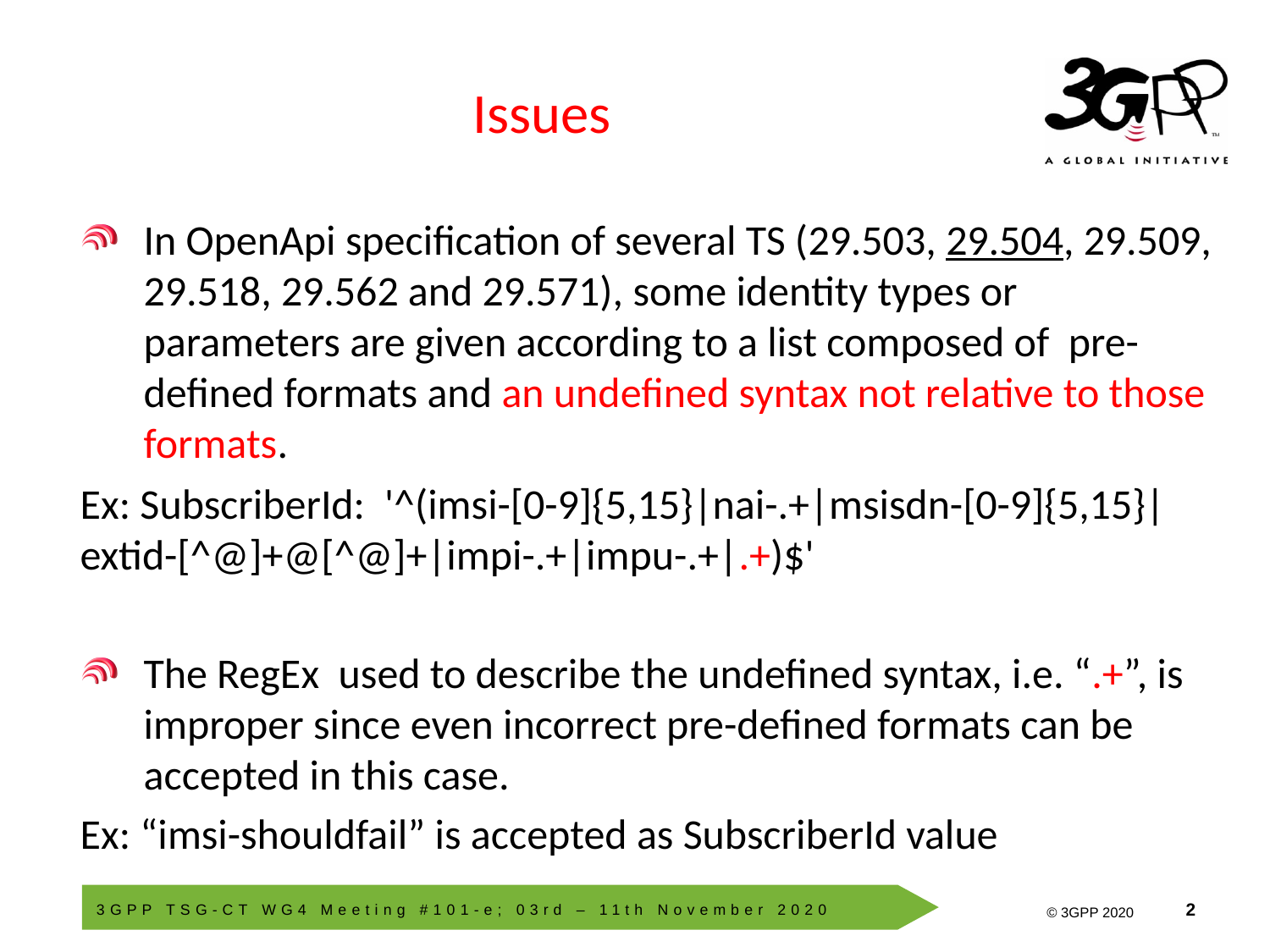

# Issues
In OpenApi specification of several TS (29.503, 29.504, 29.509, 29.518, 29.562 and 29.571), some identity types or parameters are given according to a list composed of  pre-defined formats and an undefined syntax not relative to those formats.
Ex: SubscriberId:  '^(imsi-[0-9]{5,15}|nai-.+|msisdn-[0-9]{5,15}|extid-[^@]+@[^@]+|impi-.+|impu-.+|.+)$'

The RegEx  used to describe the undefined syntax, i.e. “.+”, is improper since even incorrect pre-defined formats can be accepted in this case.
Ex: “imsi-shouldfail” is accepted as SubscriberId value